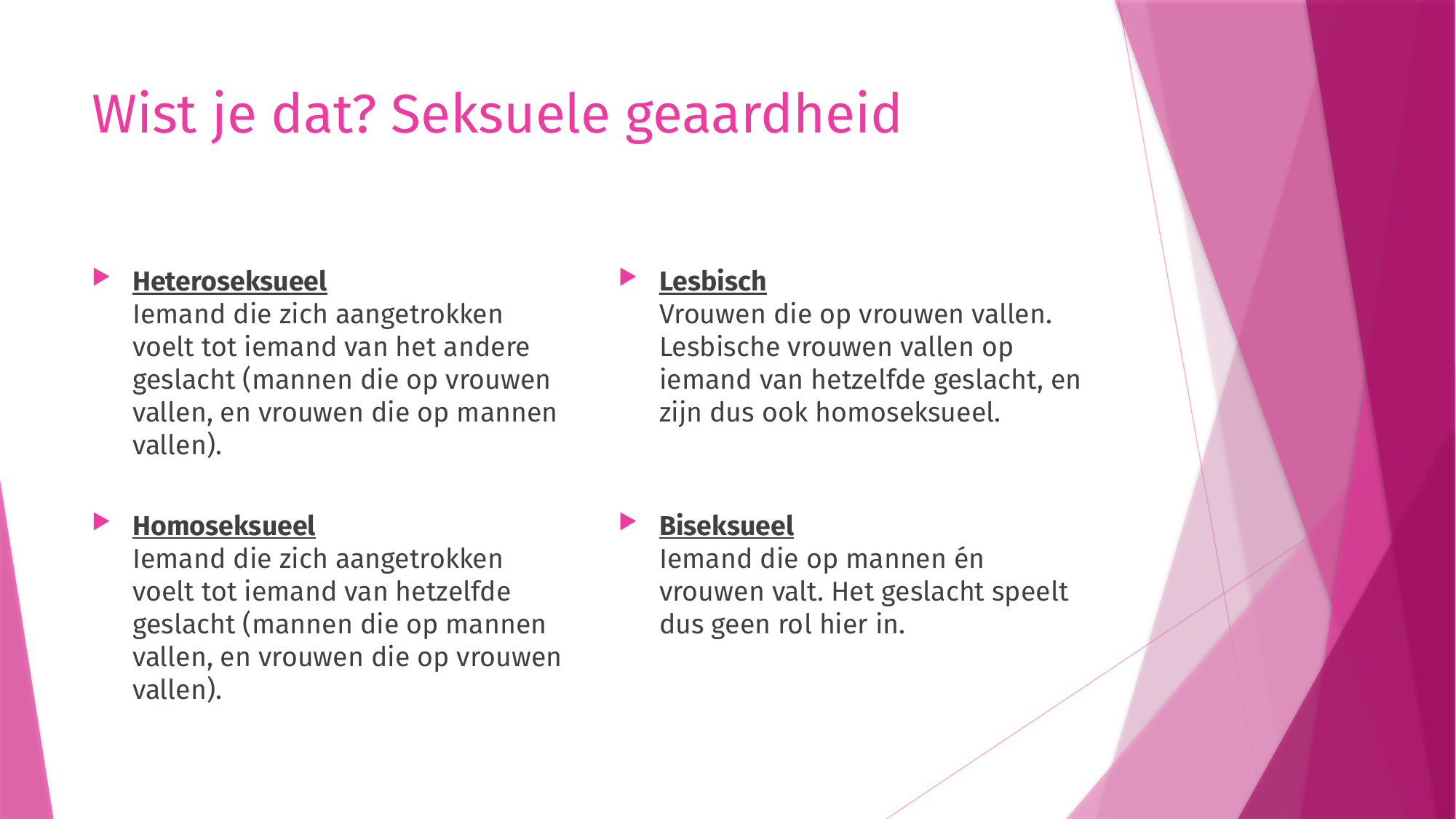

# Wist je dat? Seksuele geaardheid
Heteroseksueel
Iemand die zich aangetrokken voelt tot iemand van het andere geslacht (mannen die op vrouwen vallen, en vrouwen die op mannen vallen).
Homoseksueel
Iemand die zich aangetrokken voelt tot iemand van hetzelfde geslacht (mannen die op mannen vallen, en vrouwen die op vrouwen vallen).
Lesbisch
Vrouwen die op vrouwen vallen. Lesbische vrouwen vallen op iemand van hetzelfde geslacht, en zijn dus ook homoseksueel.
Biseksueel
Iemand die op mannen én vrouwen valt. Het geslacht speelt dus geen rol hier in.